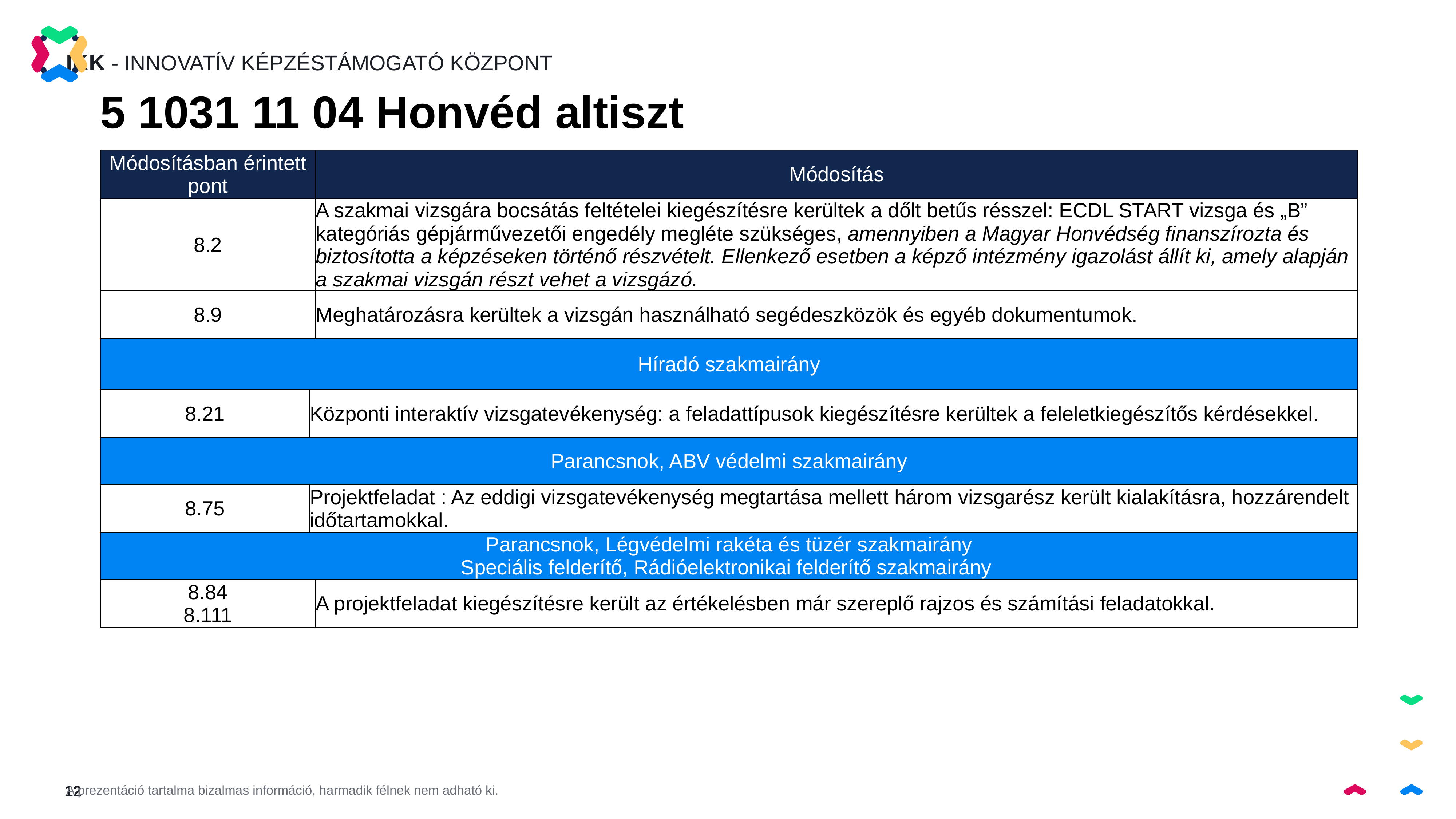

5 1031 11 04 Honvéd altiszt
| Módosításban érintett pont |  | Módosítás |
| --- | --- | --- |
| 8.2 |  | A szakmai vizsgára bocsátás feltételei kiegészítésre kerültek a dőlt betűs résszel: ECDL START vizsga és „B” kategóriás gépjárművezetői engedély megléte szükséges, amennyiben a Magyar Honvédség finanszírozta és biztosította a képzéseken történő részvételt. Ellenkező esetben a képző intézmény igazolást állít ki, amely alapján a szakmai vizsgán részt vehet a vizsgázó. |
| 8.9 |  | Meghatározásra kerültek a vizsgán használható segédeszközök és egyéb dokumentumok. |
| Híradó szakmairány |  |  |
| 8.21 | Központi interaktív vizsgatevékenység: a feladattípusok kiegészítésre kerültek a feleletkiegészítős kérdésekkel. |  |
| Parancsnok, ABV védelmi szakmairány |  |  |
| 8.75 | Projektfeladat : Az eddigi vizsgatevékenység megtartása mellett három vizsgarész került kialakításra, hozzárendelt időtartamokkal. |  |
| Parancsnok, Légvédelmi rakéta és tüzér szakmairány Speciális felderítő, Rádióelektronikai felderítő szakmairány |  |  |
| 8.84 8.111 |  | A projektfeladat kiegészítésre került az értékelésben már szereplő rajzos és számítási feladatokkal. |